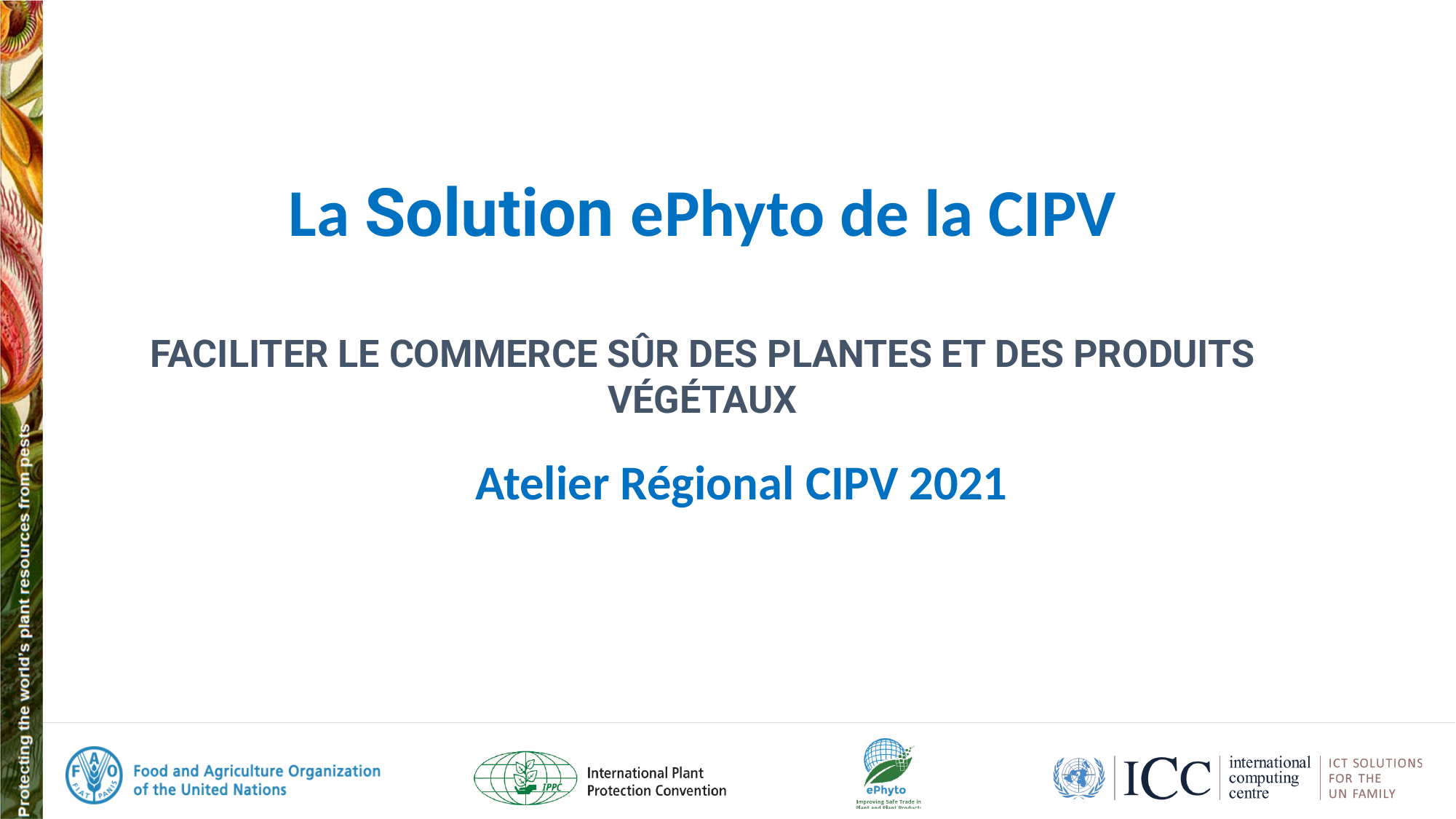

# La Solution ePhyto de la CIPV Faciliter le commerce sûr des plantes et des produits végétaux
Atelier Régional CIPV 2021